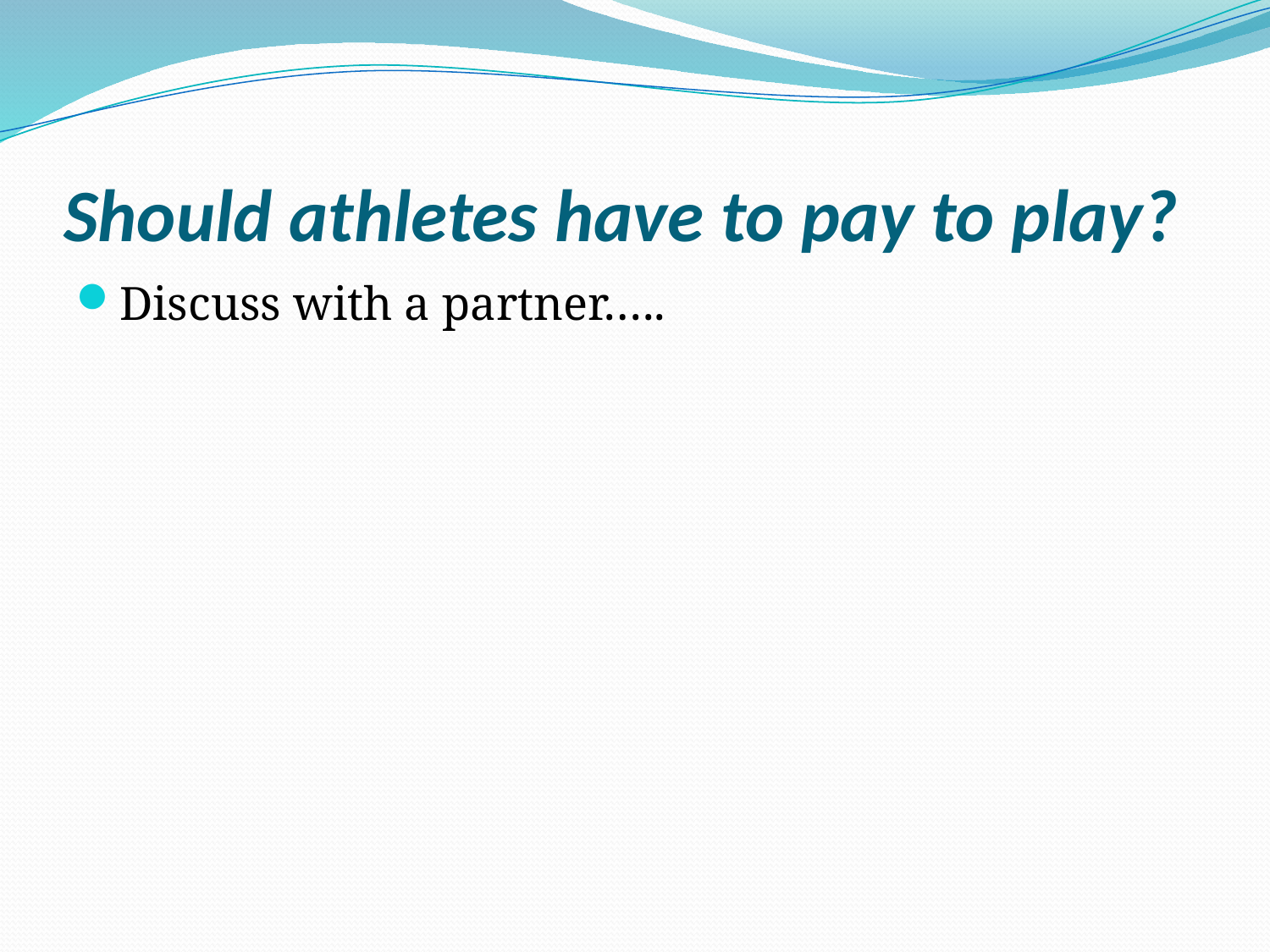

# Should athletes have to pay to play?
Discuss with a partner…..